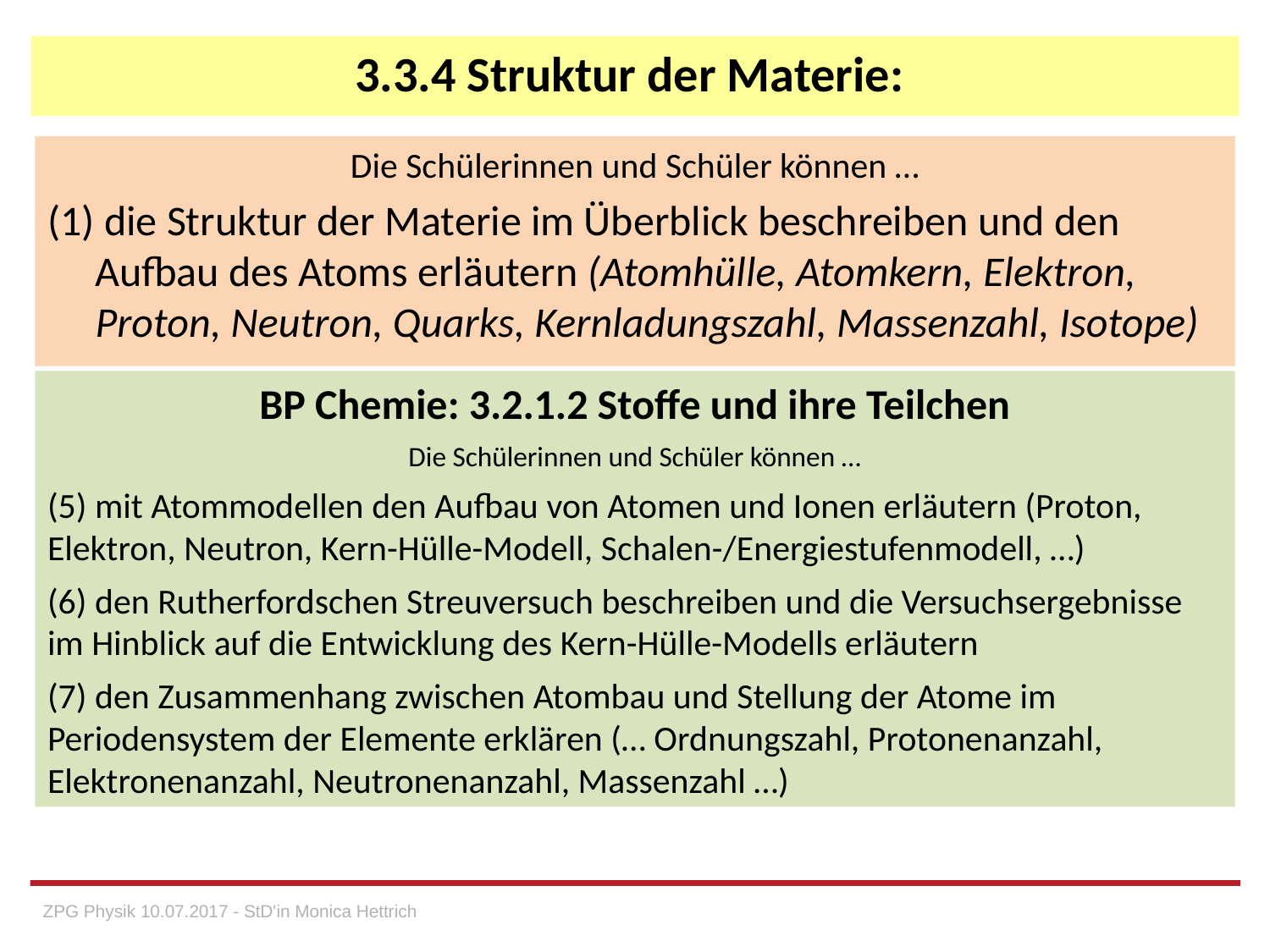

# 3.3.4 Struktur der Materie:
Die Schülerinnen und Schüler können …
(1) die Struktur der Materie im Überblick beschreiben und den Aufbau des Atoms erläutern (Atomhülle, Atomkern, Elektron, Proton, Neutron, Quarks, Kernladungszahl, Massenzahl, Isotope)
Hinweise:
Atommodell in enger Absprache zwischen den Fachschaften Chemie und Physik (s. Chemie 3.2.1.2 Stoffe und ihre Teilchen)
BP Chemie: 3.2.1.2 Stoffe und ihre Teilchen
Die Schülerinnen und Schüler können …
(5) mit Atommodellen den Aufbau von Atomen und Ionen erläutern (Proton, Elektron, Neutron, Kern-Hülle-Modell, Schalen-/Energiestufenmodell, …)
(6) den Rutherfordschen Streuversuch beschreiben und die Versuchsergebnisse im Hinblick auf die Entwicklung des Kern-Hülle-Modells erläutern
(7) den Zusammenhang zwischen Atombau und Stellung der Atome im Periodensystem der Elemente erklären (… Ordnungszahl, Protonenanzahl, Elektronenanzahl, Neutronenanzahl, Massenzahl …)
ZPG Physik 10.07.2017 - StD'in Monica Hettrich